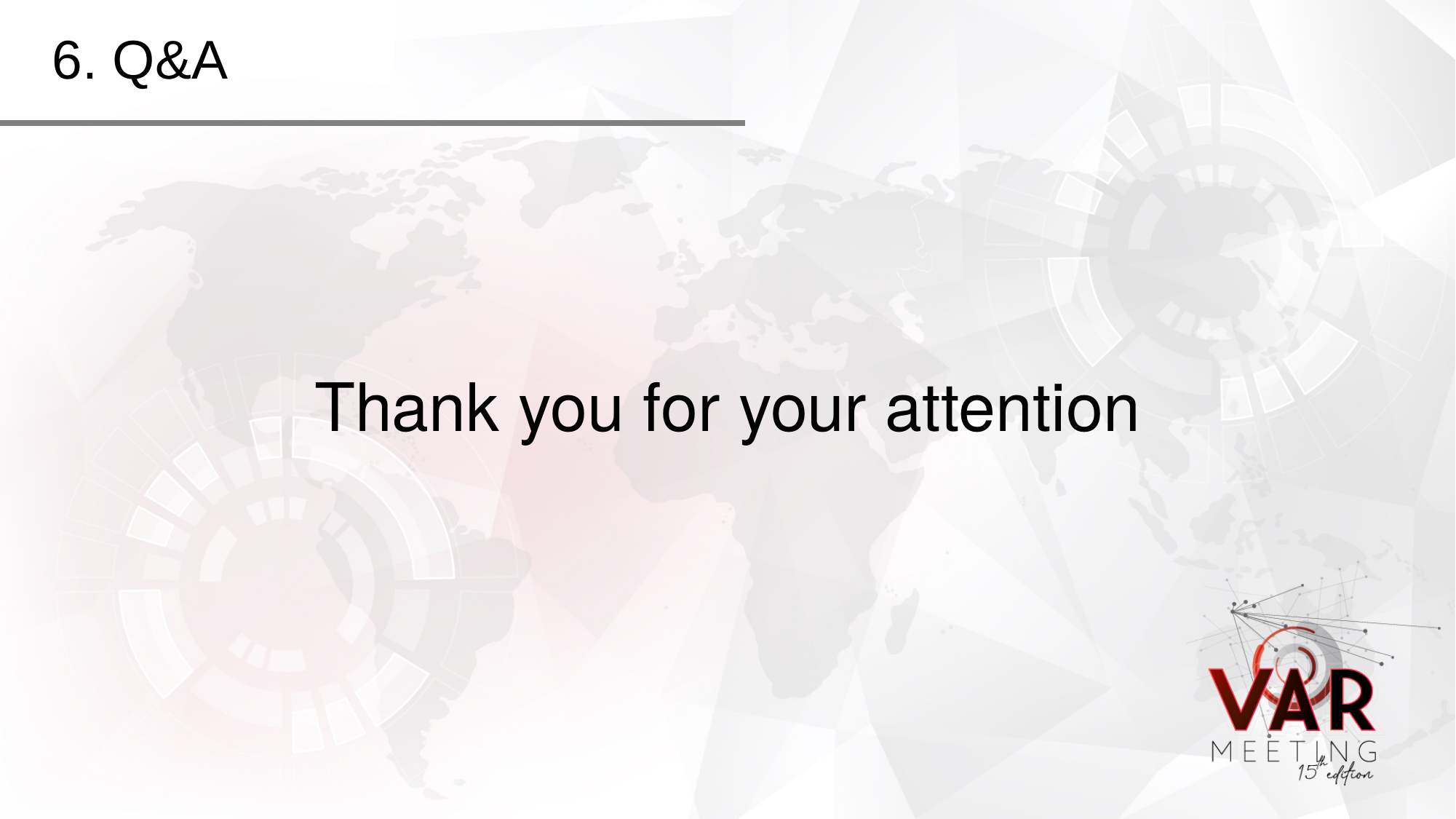

# 6. Q&A
Thank you for your attention